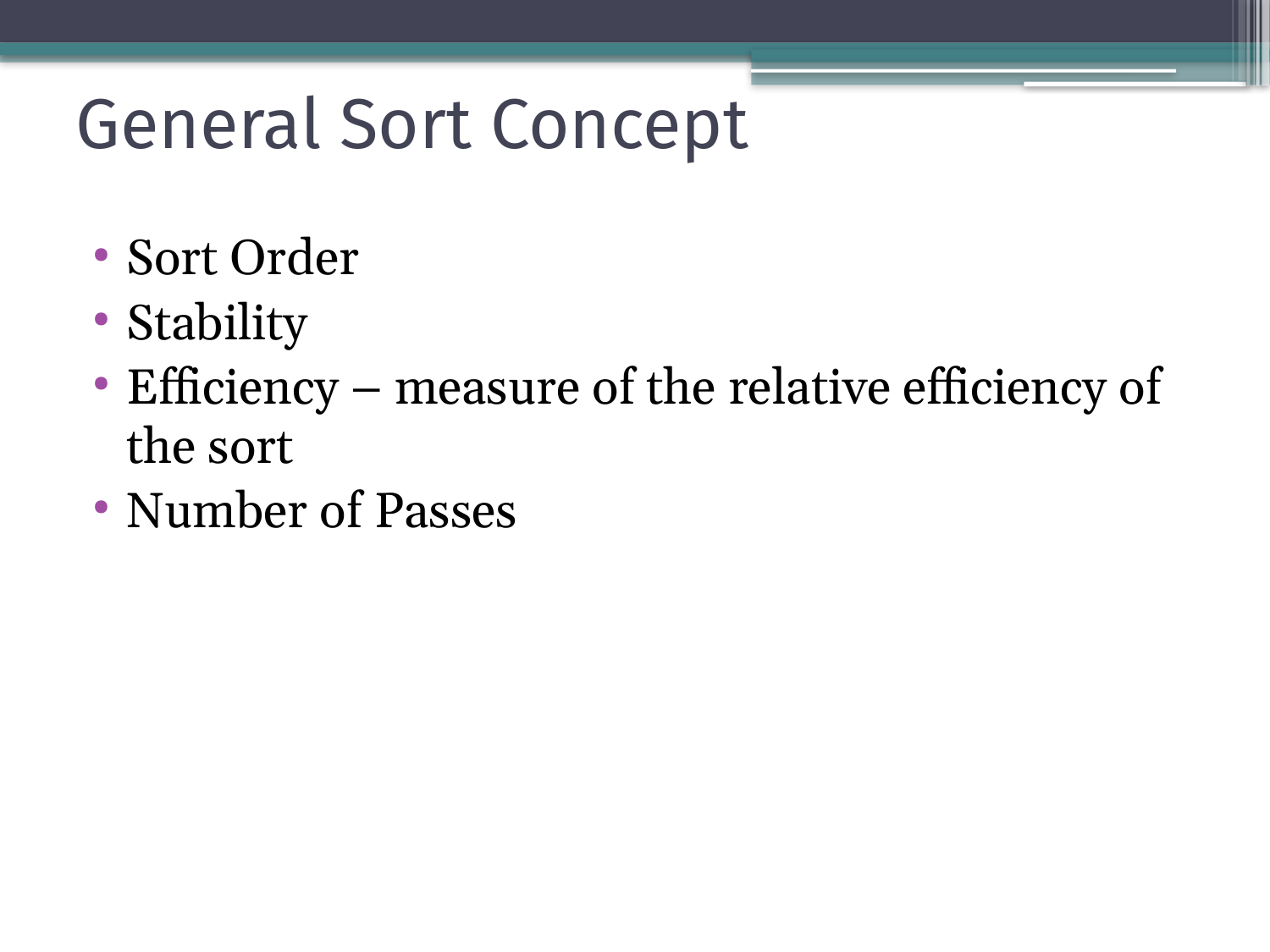

General Sort Concept

Sort Order
Stability
Efficiency – measure of the relative efficiency of the sort
Number of Passes